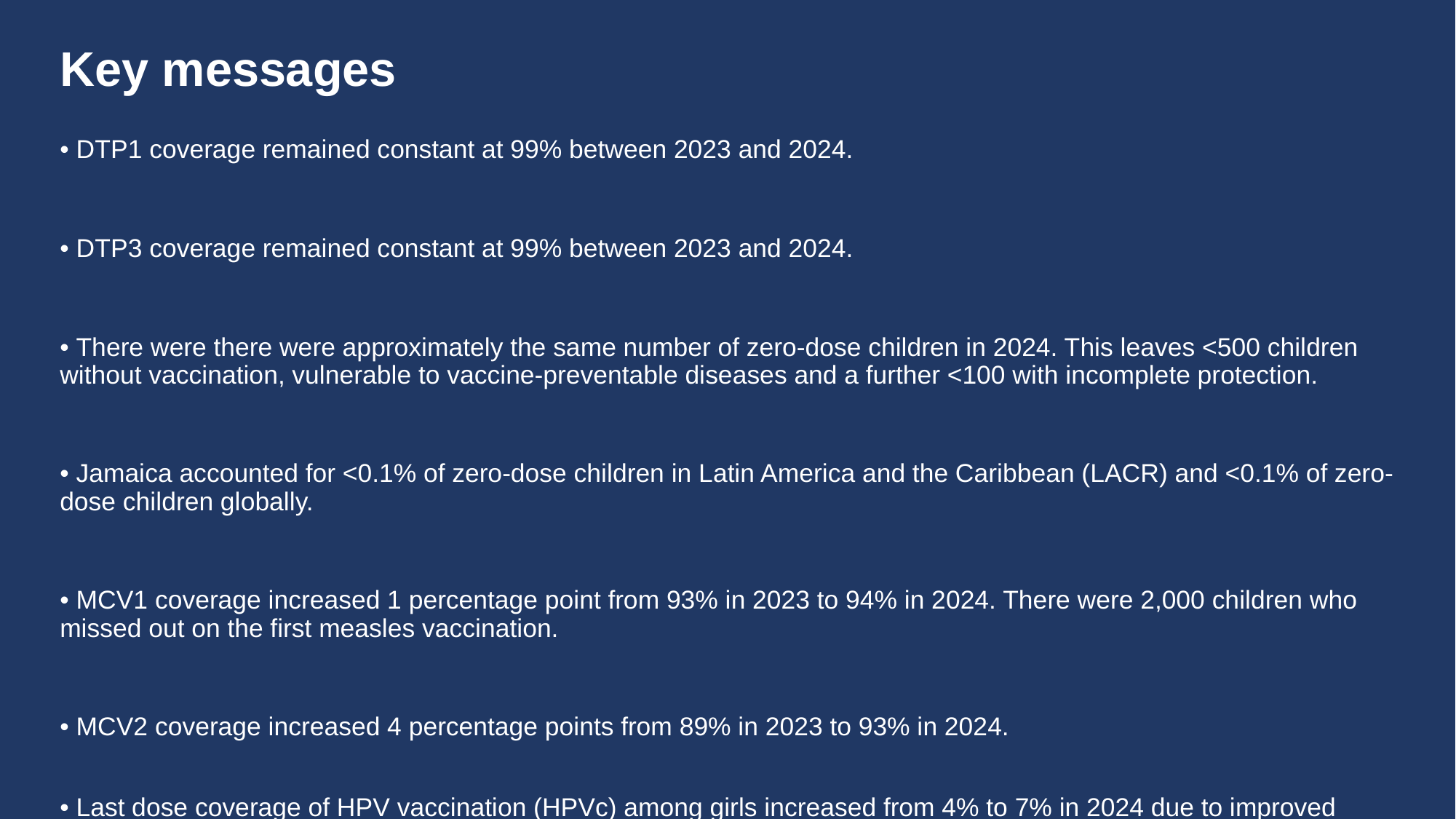

# Key messages
• DTP1 coverage remained constant at 99% between 2023 and 2024.

• DTP3 coverage remained constant at 99% between 2023 and 2024.

• There were there were approximately the same number of zero-dose children in 2024. This leaves <500 children without vaccination, vulnerable to vaccine-preventable diseases and a further <100 with incomplete protection.

• Jamaica accounted for <0.1% of zero-dose children in Latin America and the Caribbean (LACR) and <0.1% of zero-dose children globally.

• MCV1 coverage increased 1 percentage point from 93% in 2023 to 94% in 2024. There were 2,000 children who missed out on the first measles vaccination.

• MCV2 coverage increased 4 percentage points from 89% in 2023 to 93% in 2024.

• Last dose coverage of HPV vaccination (HPVc) among girls increased from 4% to 7% in 2024 due to improved programme performance.